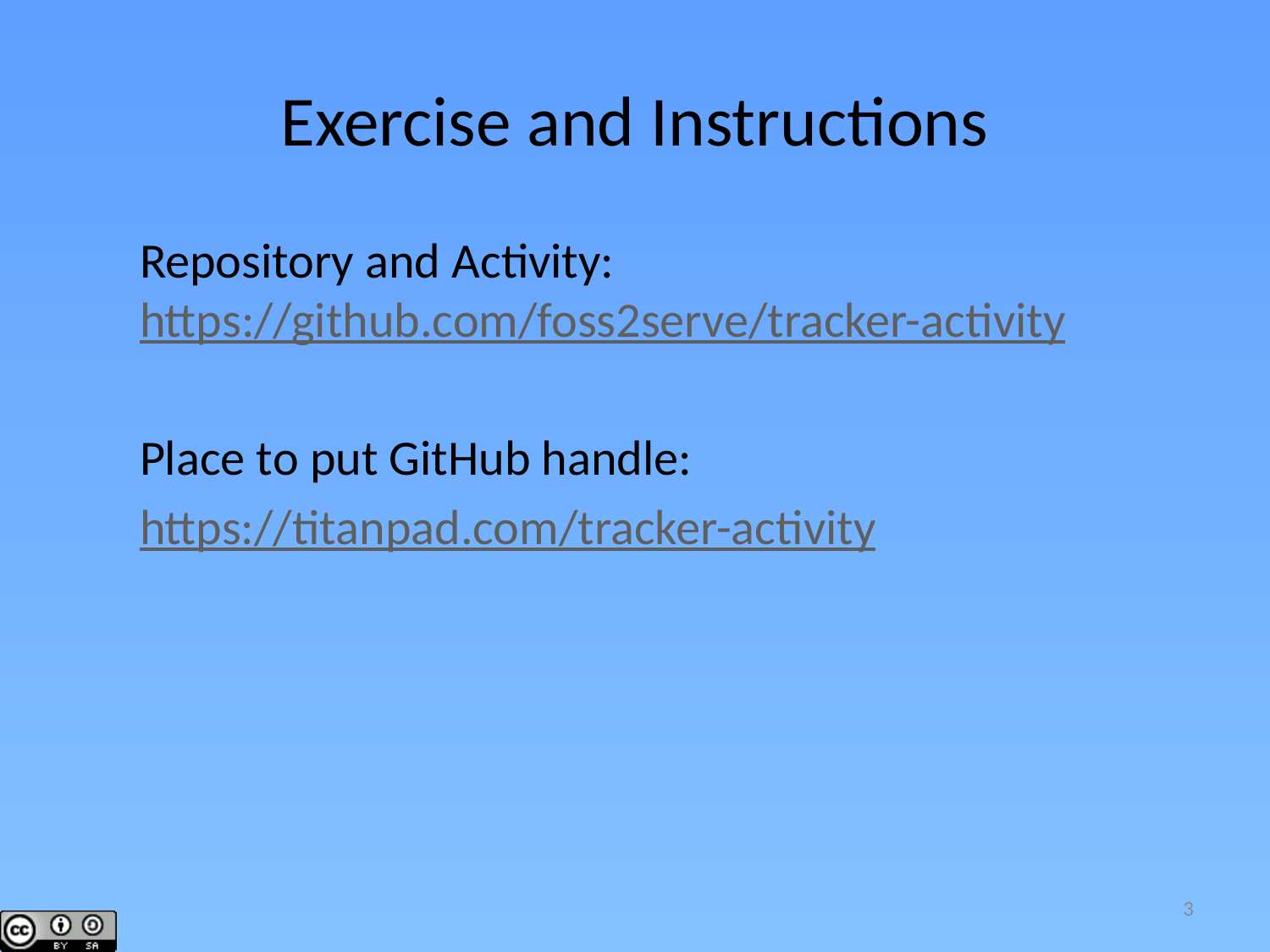

# Exercise and Instructions
Repository and Activity:
https://github.com/foss2serve/tracker-activity

Place to put GitHub handle:
https://titanpad.com/tracker-activity

3